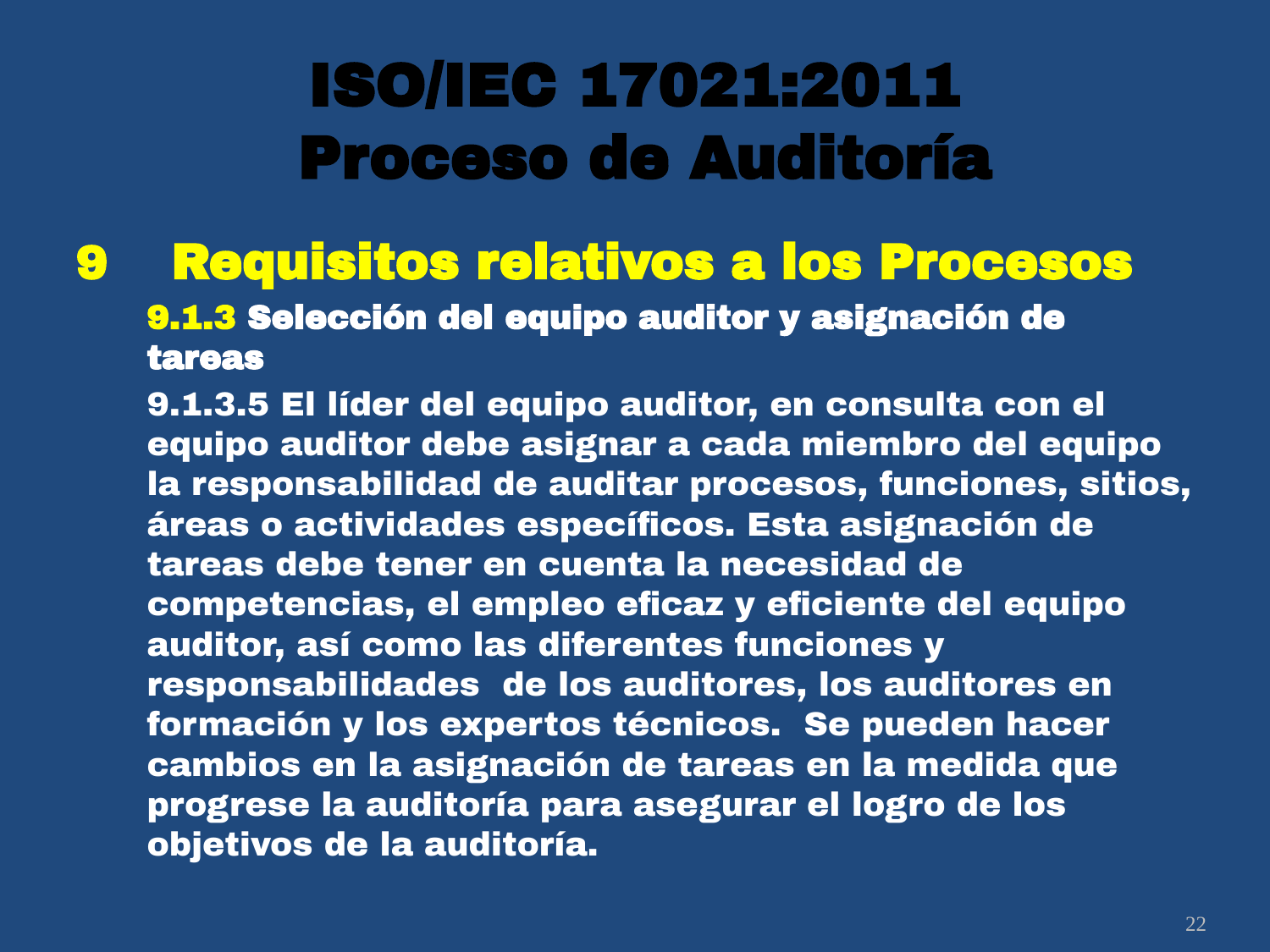

# ISO/IEC 17021:2011 Proceso de Auditoría
9	 Requisitos relativos a los Procesos
	9.1.3 Selección del equipo auditor y asignación de tareas
	9.1.3.5 El líder del equipo auditor, en consulta con el equipo auditor debe asignar a cada miembro del equipo la responsabilidad de auditar procesos, funciones, sitios, áreas o actividades específicos. Esta asignación de tareas debe tener en cuenta la necesidad de competencias, el empleo eficaz y eficiente del equipo auditor, así como las diferentes funciones y responsabilidades  de los auditores, los auditores en formación y los expertos técnicos.  Se pueden hacer cambios en la asignación de tareas en la medida que progrese la auditoría para asegurar el logro de los objetivos de la auditoría.
22